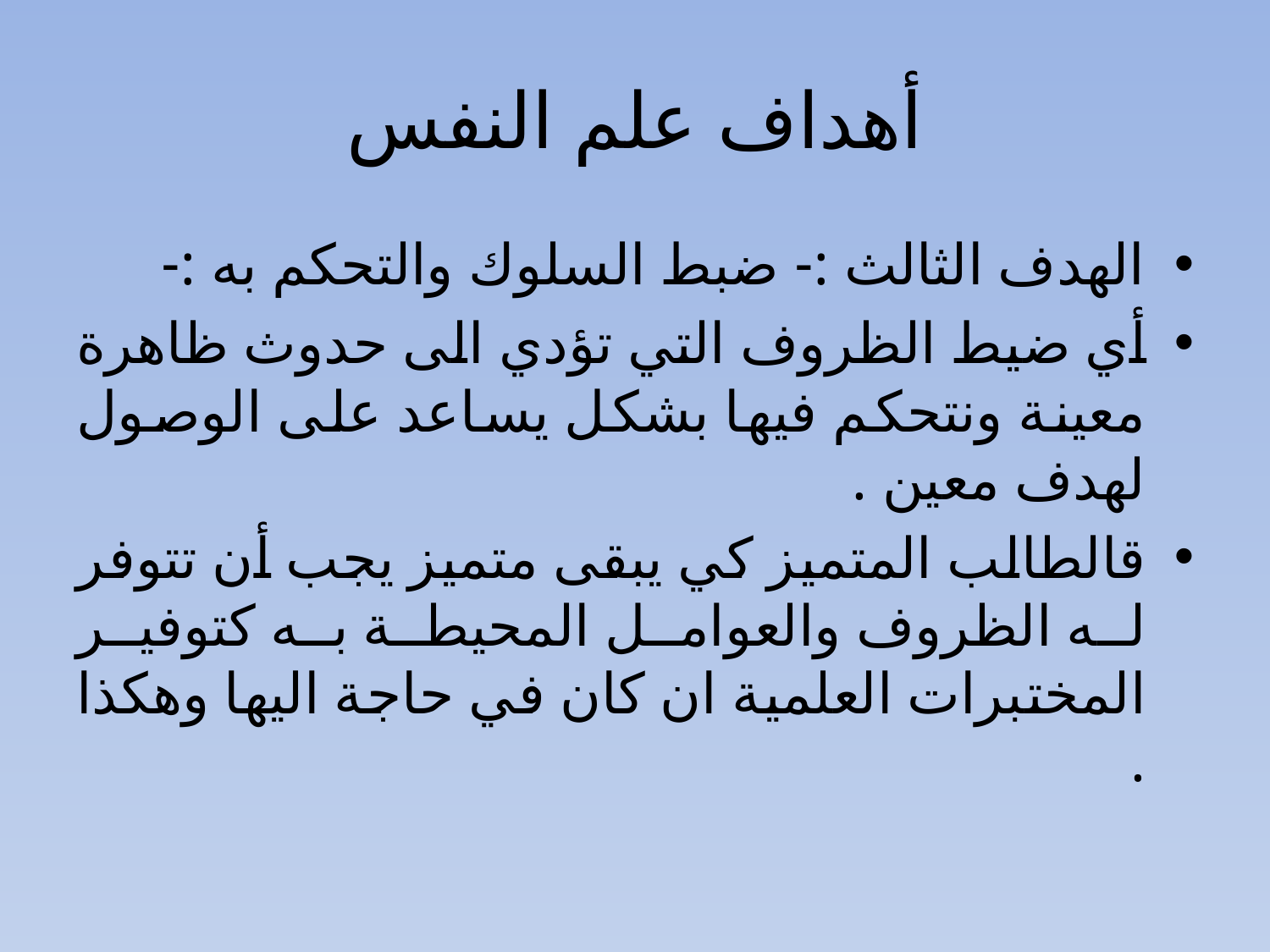

# أهداف علم النفس
الهدف الثالث :- ضبط السلوك والتحكم به :-
أي ضيط الظروف التي تؤدي الى حدوث ظاهرة معينة ونتحكم فيها بشكل يساعد على الوصول لهدف معين .
قالطالب المتميز كي يبقى متميز يجب أن تتوفر له الظروف والعوامل المحيطة به كتوفير المختبرات العلمية ان كان في حاجة اليها وهكذا .